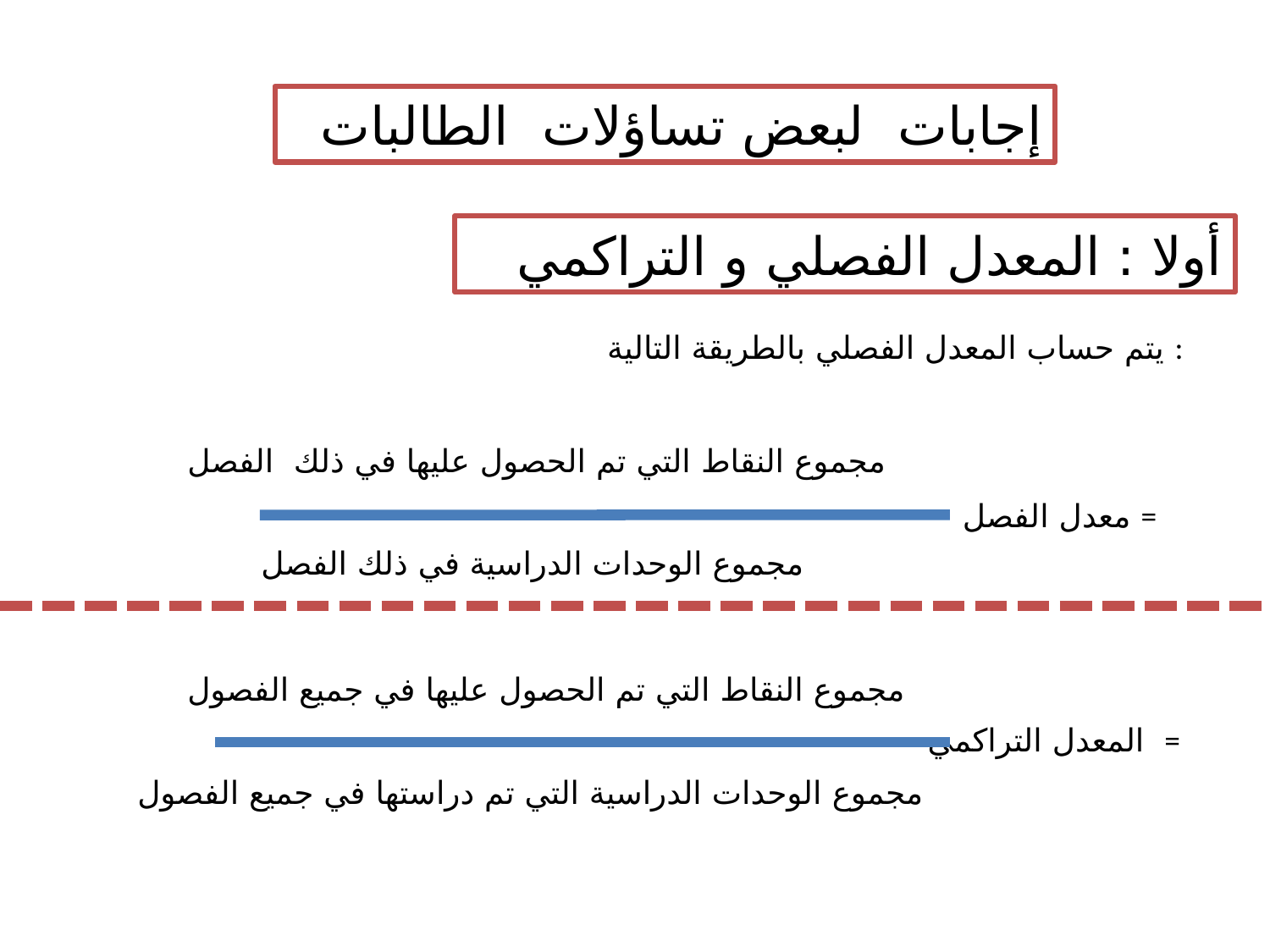

إجابات  لبعض تساؤلات  الطالبات
أولا : المعدل الفصلي و التراكمي
يتم حساب المعدل الفصلي بالطريقة التالية :

مجموع النقاط التي تم الحصول عليها في ذلك  الفصل
معدل الفصل =
مجموع الوحدات الدراسية في ذلك الفصل
مجموع النقاط التي تم الحصول عليها في جميع الفصول
المعدل التراكمي  =
مجموع الوحدات الدراسية التي تم دراستها في جميع الفصول